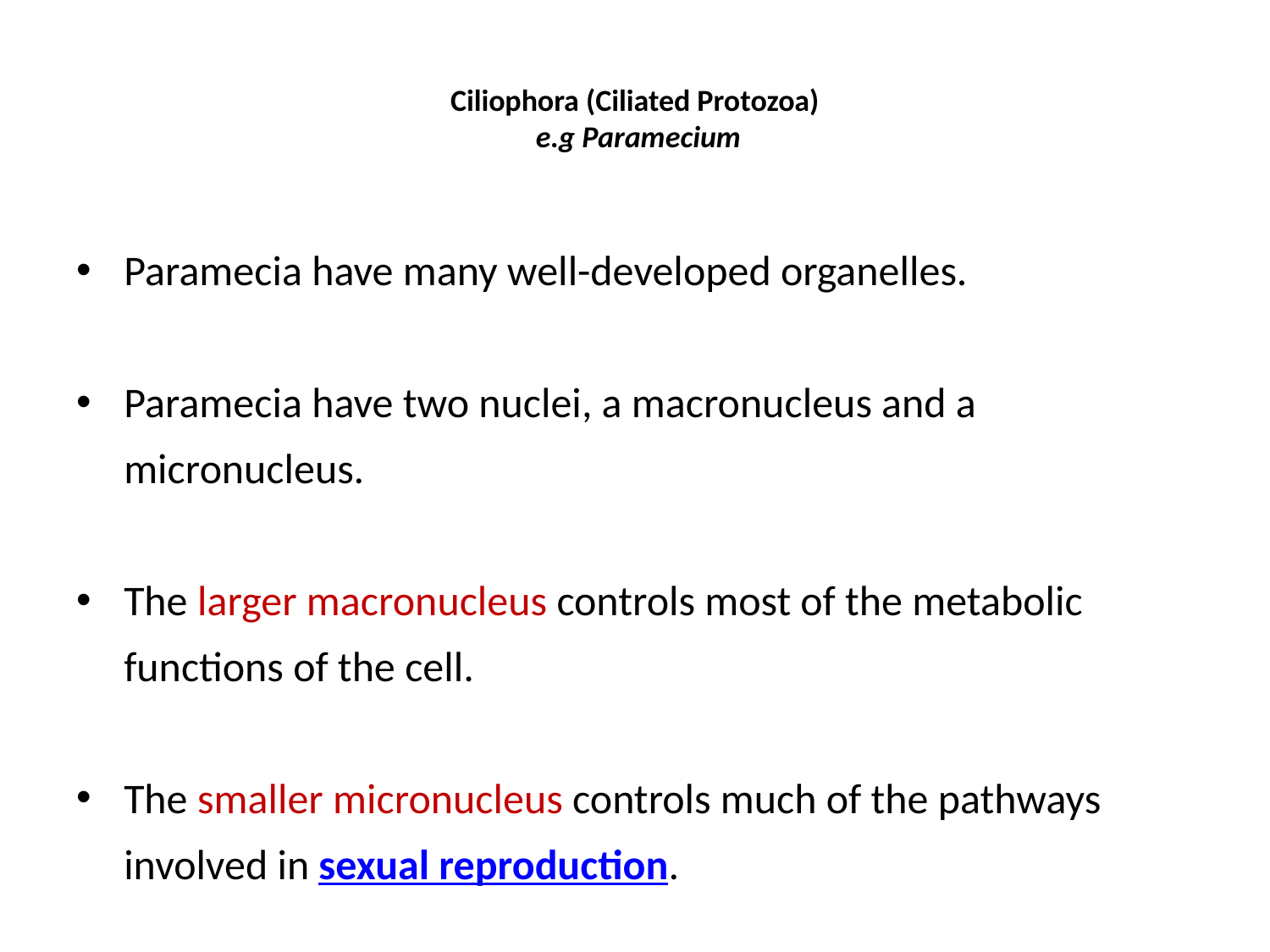

# Ciliophora (Ciliated Protozoa) e.g Paramecium
Paramecia have many well-developed organelles.

Paramecia have two nuclei, a macronucleus and a micronucleus.

The larger macronucleus controls most of the metabolic functions of the cell.

The smaller micronucleus controls much of the pathways involved in sexual reproduction.